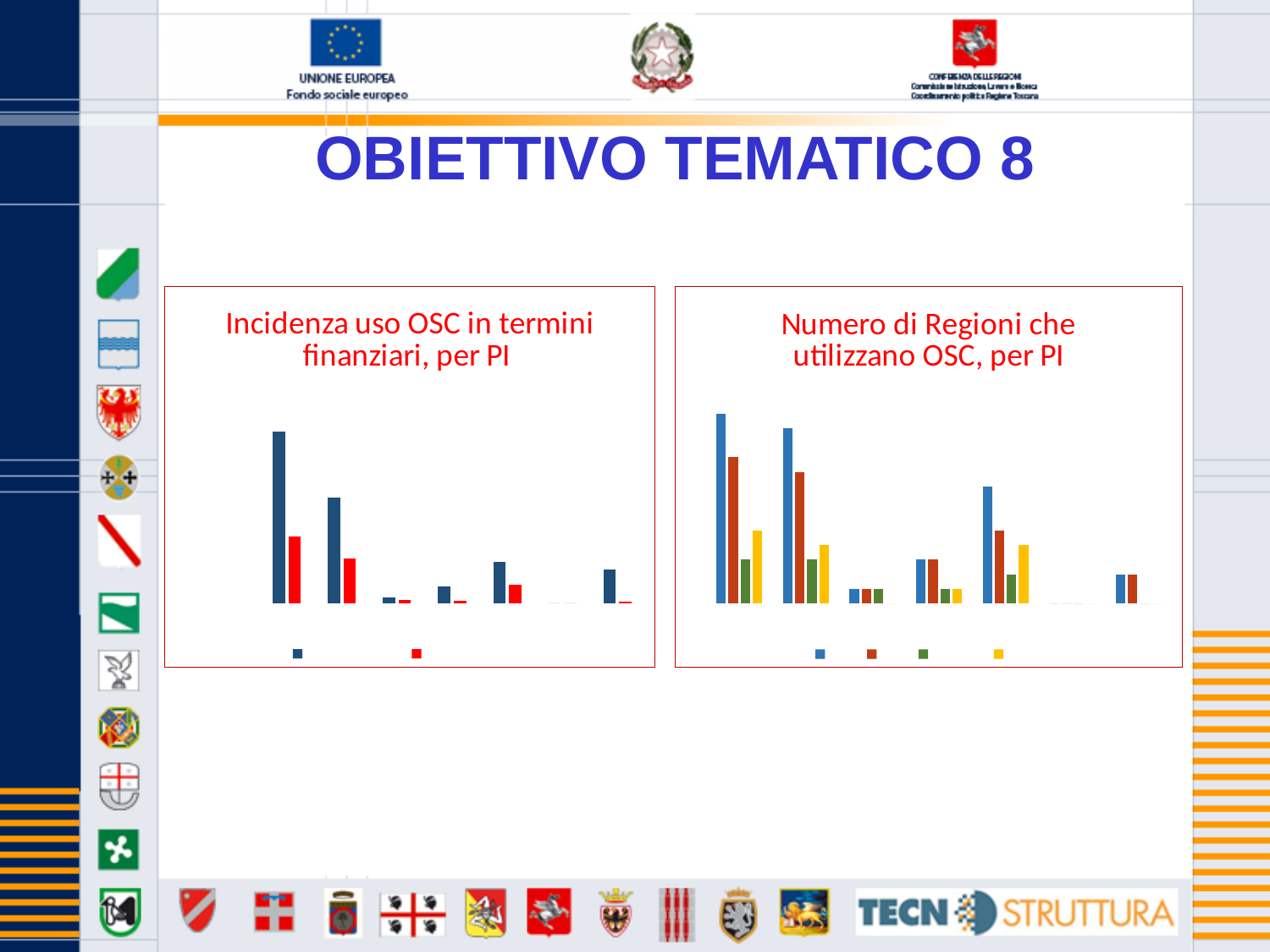

# OBIETTIVO TEMATICO 8

### Chart: Incidenza uso OSC in termini finanziari, per PI

| Category | Programmato  | Impegnato OSC |
|---|---|---|
| 8.i | 669907127.09 | 259629864.09 |
| 8.ii | 412471210.0 | 174022820.0 |
| 8.iii | 22240000.0 | 11396000.0 |
| 8.iv | 66249313.0 | 9671277.0 |
| 8.v | 162144049.6 | 73378078.9 |
| 8.vi | 0.0 | 0.0 |
| 8.vii | 131042413.29 | 4800000.0 |

### Chart: Numero di Regioni che utilizzano OSC, per PI

| Category | OSC | UCS | Somme | Tassi |
|---|---|---|---|---|
| 8.i | 13.0 | 10.0 | 3.0 | 5.0 |
| 8.ii | 12.0 | 9.0 | 3.0 | 4.0 |
| 8.iii | 1.0 | 1.0 | 1.0 | 0.0 |
| 8.iv | 3.0 | 3.0 | 1.0 | 1.0 |
| 8.v | 8.0 | 5.0 | 2.0 | 4.0 |
| 8.vi | 0.0 | 0.0 | 0.0 | 0.0 |
| 8.vii | 2.0 | 2.0 | 0.0 | 0.0 |